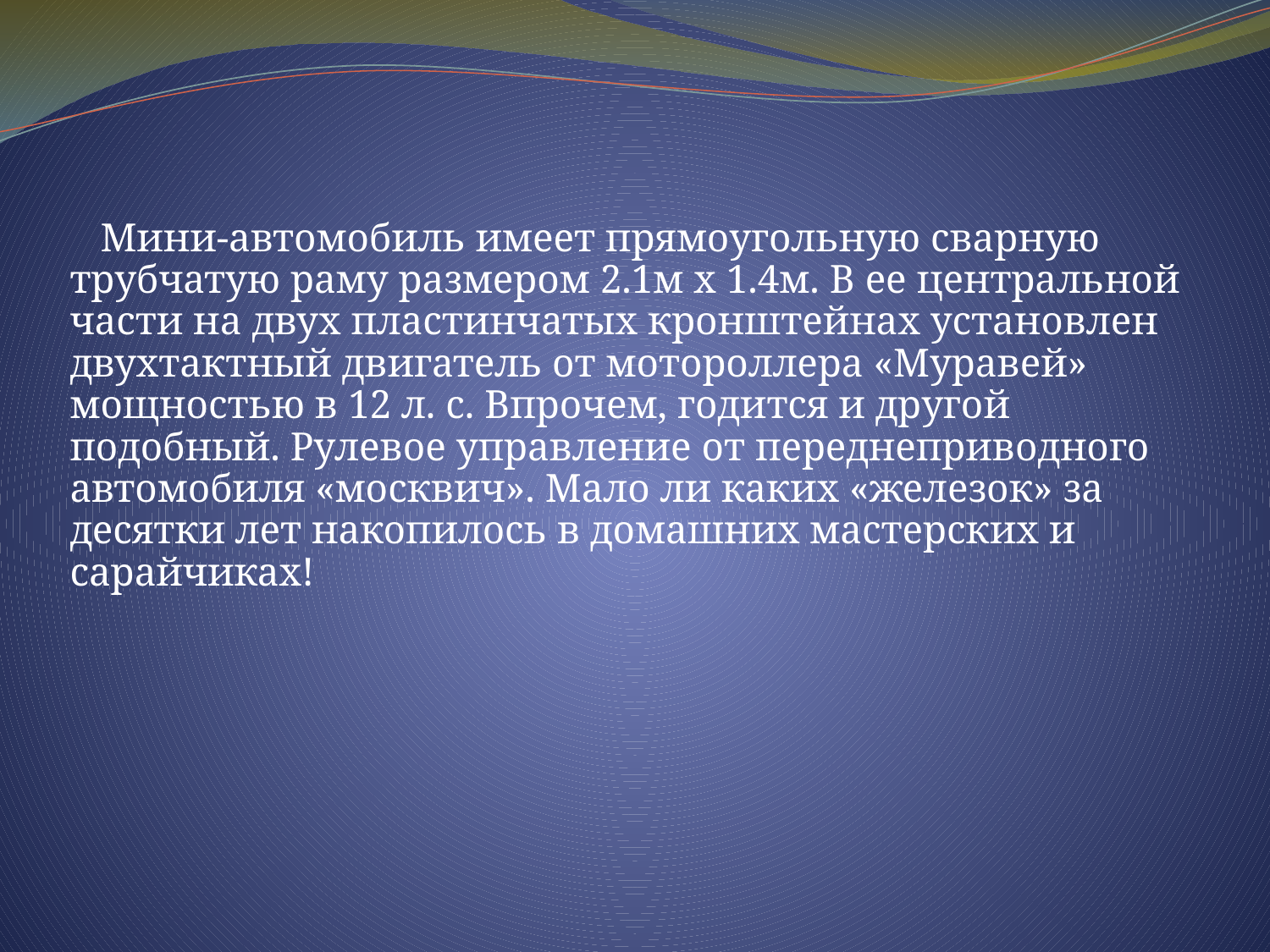

Мини-автомобиль имеет прямоугольную сварную трубчатую раму размером 2.1м х 1.4м. В ее центральной части на двух пластинчатых кронштейнах установлен двухтактный двигатель от мотороллера «Муравей» мощностью в 12 л. с. Впрочем, годится и другой подобный. Рулевое управление от переднеприводного автомобиля «москвич». Мало ли каких «железок» за десятки лет накопилось в домашних мастерских и сарайчиках!